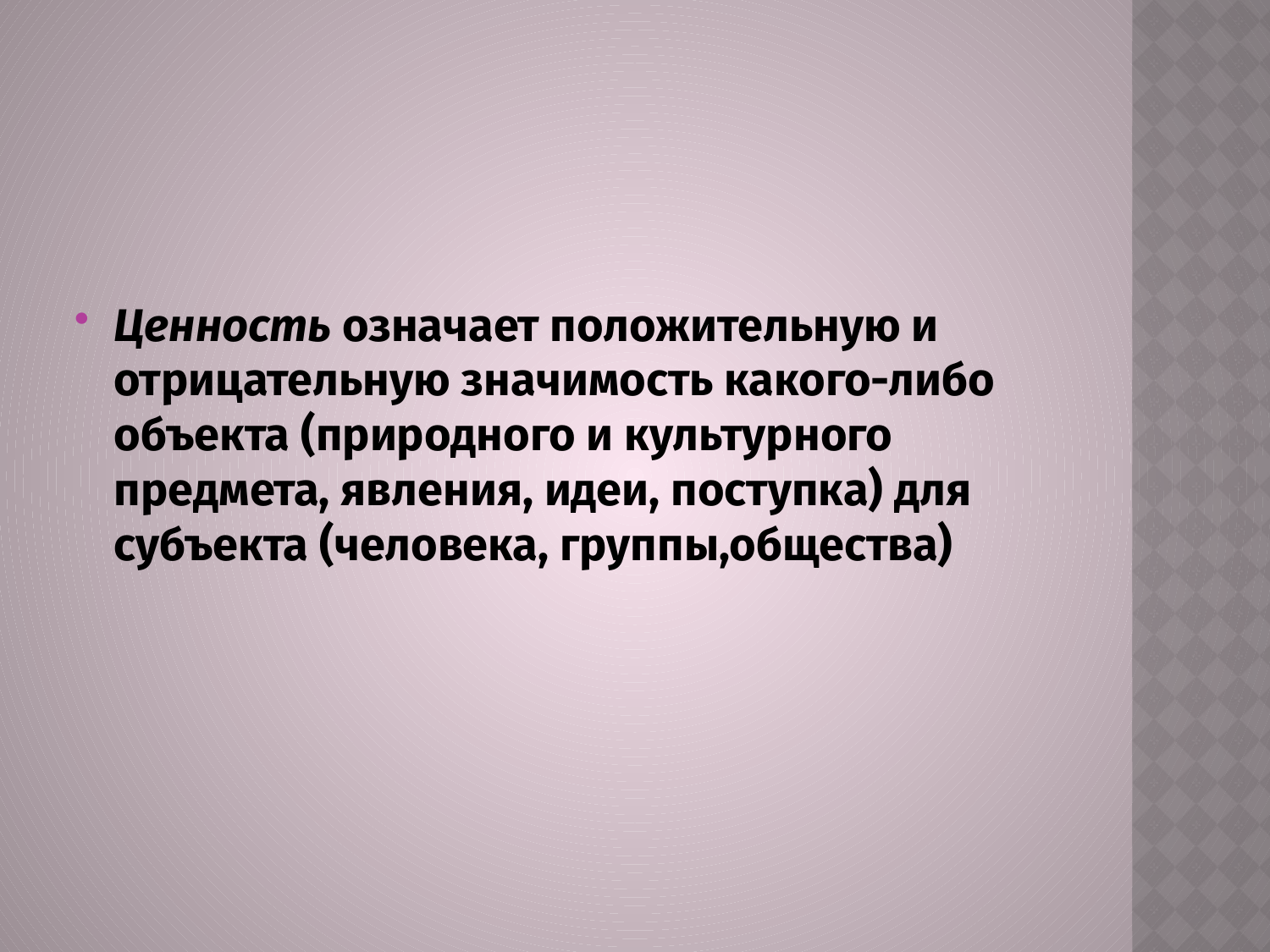

#

Ценность означает положительную и отрицательную значимость какого-либо объекта (природного и культурного предмета, явления, идеи, поступка) для субъекта (человека, группы,общества)